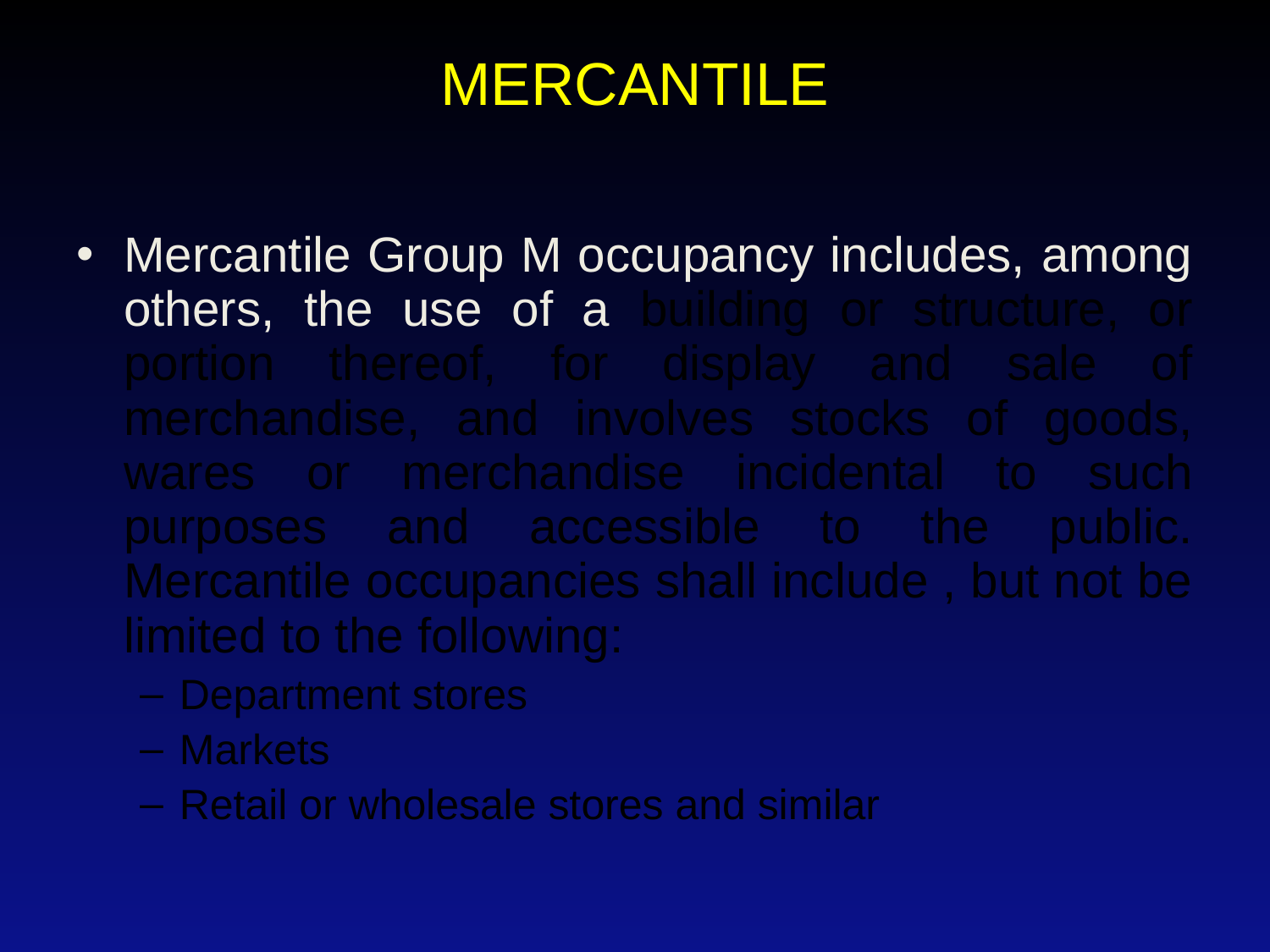

# MERCANTILE
Mercantile Group M occupancy includes, among others, the use of a building or structure, or portion thereof, for display and sale of merchandise, and involves stocks of goods, wares or merchandise incidental to such purposes and accessible to the public. Mercantile occupancies shall include , but not be limited to the following:
Department stores
Markets
Retail or wholesale stores and similar